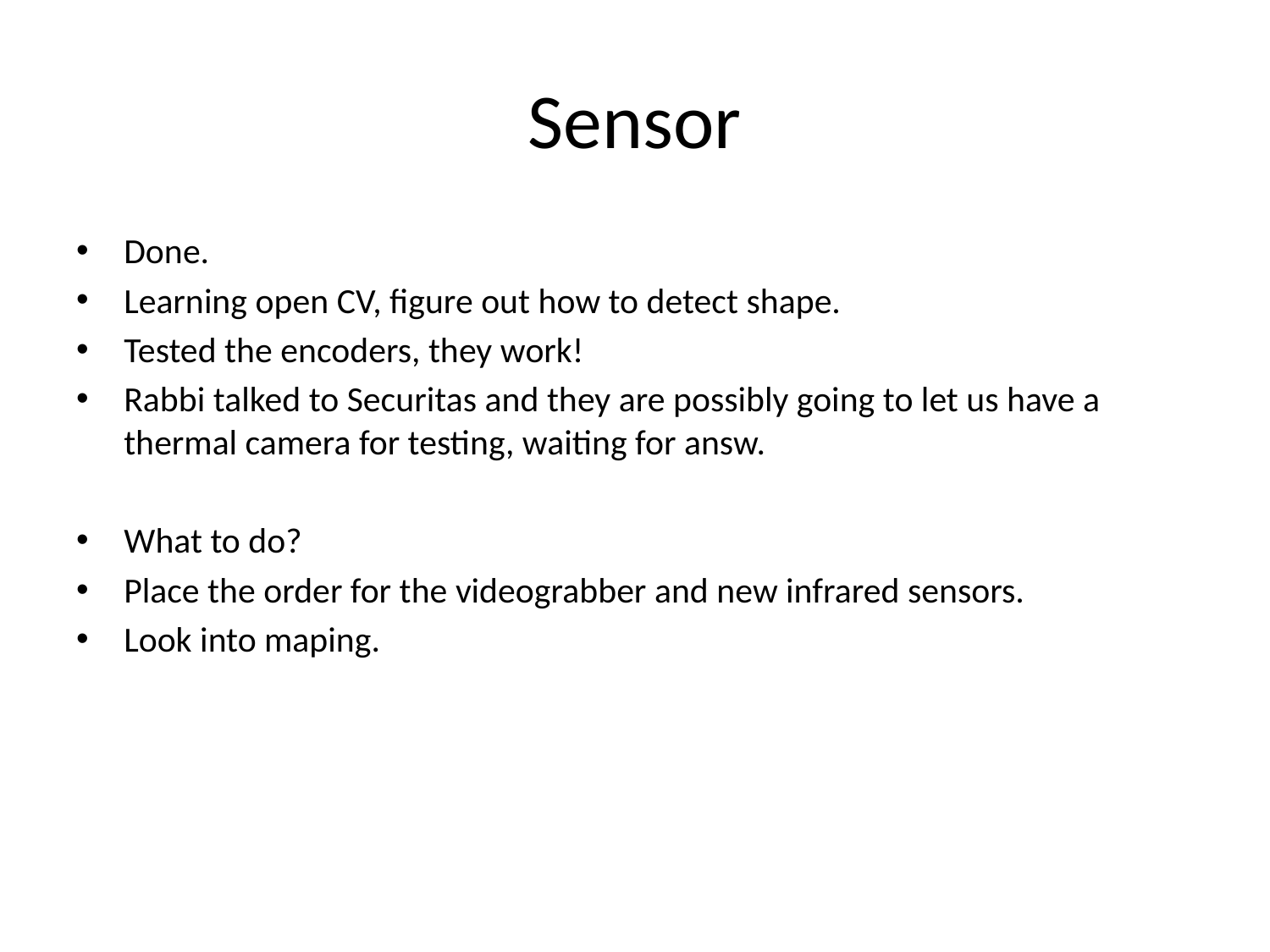

# Sensor
Done.
Learning open CV, figure out how to detect shape.
Tested the encoders, they work!
Rabbi talked to Securitas and they are possibly going to let us have a thermal camera for testing, waiting for answ.

What to do?
Place the order for the videograbber and new infrared sensors.
Look into maping.